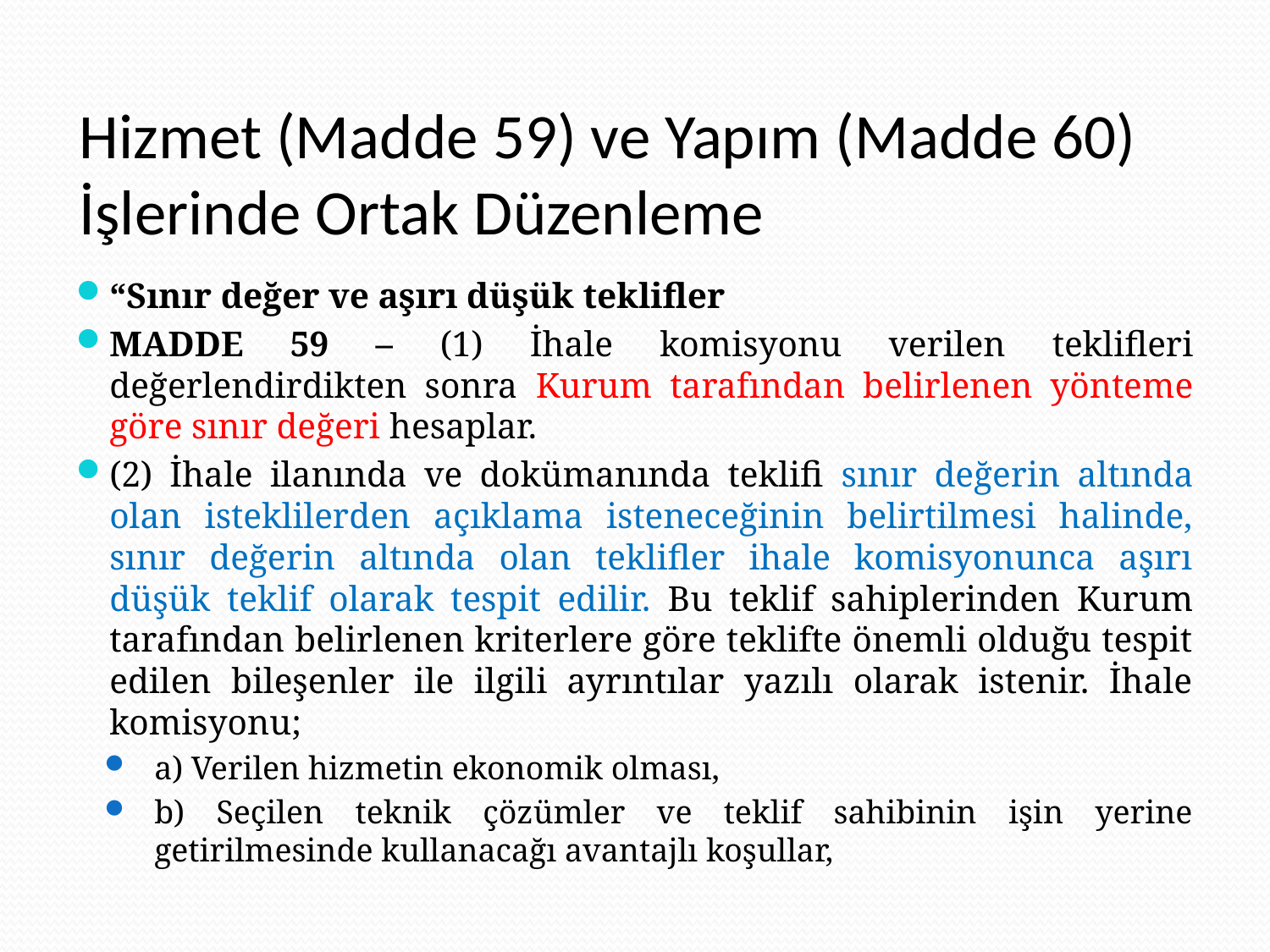

# Hizmet (Madde 59) ve Yapım (Madde 60) İşlerinde Ortak Düzenleme
“Sınır değer ve aşırı düşük teklifler
MADDE 59 – (1) İhale komisyonu verilen teklifleri değerlendirdikten sonra Kurum tarafından belirlenen yönteme göre sınır değeri hesaplar.
(2) İhale ilanında ve dokümanında teklifi sınır değerin altında olan isteklilerden açıklama isteneceğinin belirtilmesi halinde, sınır değerin altında olan teklifler ihale komisyonunca aşırı düşük teklif olarak tespit edilir. Bu teklif sahiplerinden Kurum tarafından belirlenen kriterlere göre teklifte önemli olduğu tespit edilen bileşenler ile ilgili ayrıntılar yazılı olarak istenir. İhale komisyonu;
a) Verilen hizmetin ekonomik olması,
b) Seçilen teknik çözümler ve teklif sahibinin işin yerine getirilmesinde kullanacağı avantajlı koşullar,